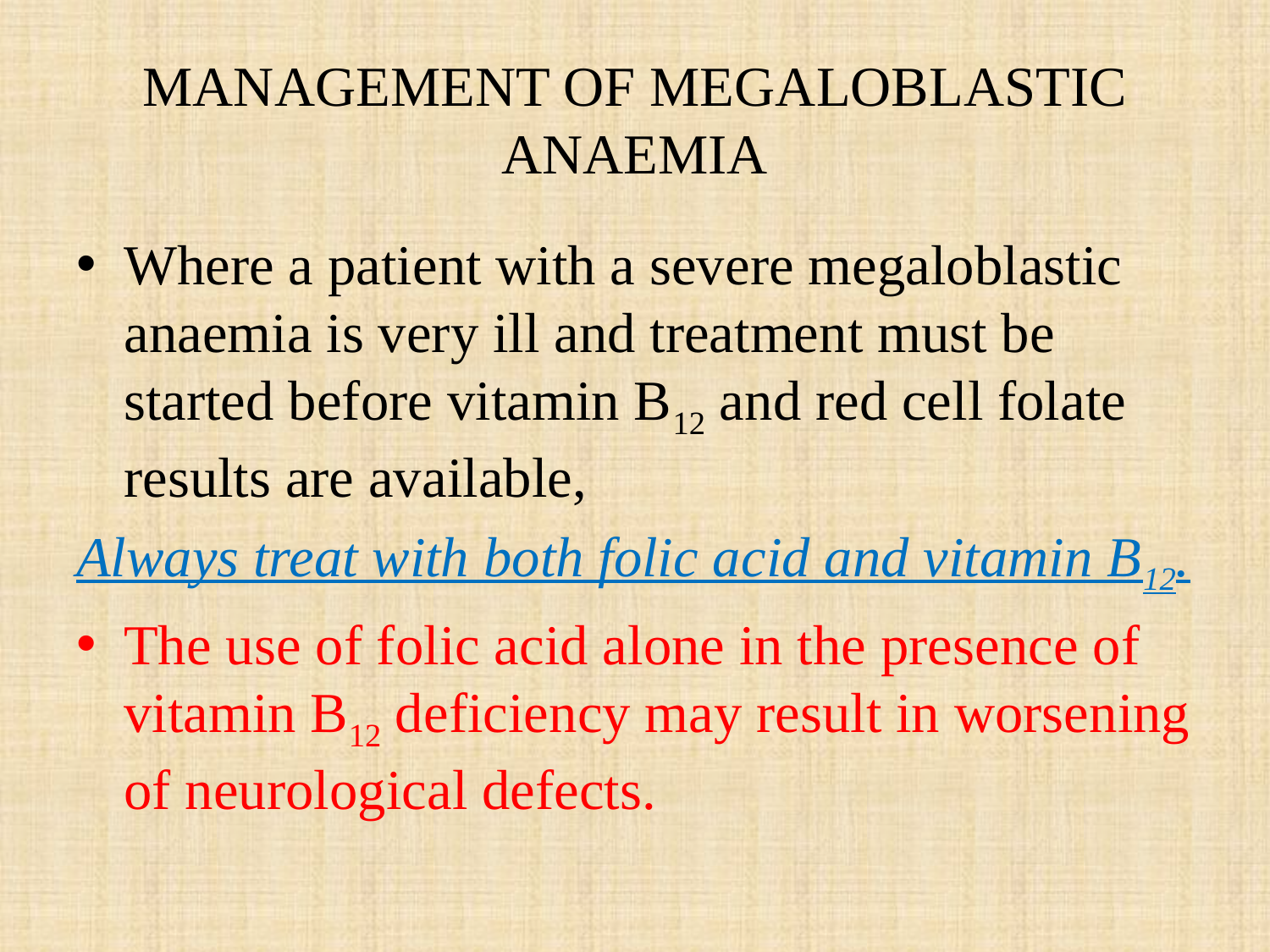

# MANAGEMENT OF MEGALOBLASTIC ANAEMIA
Where a patient with a severe megaloblastic anaemia is very ill and treatment must be started before vitamin B12 and red cell folate results are available,
Always treat with both folic acid and vitamin B12.
The use of folic acid alone in the presence of vitamin B12 deficiency may result in worsening of neurological defects.